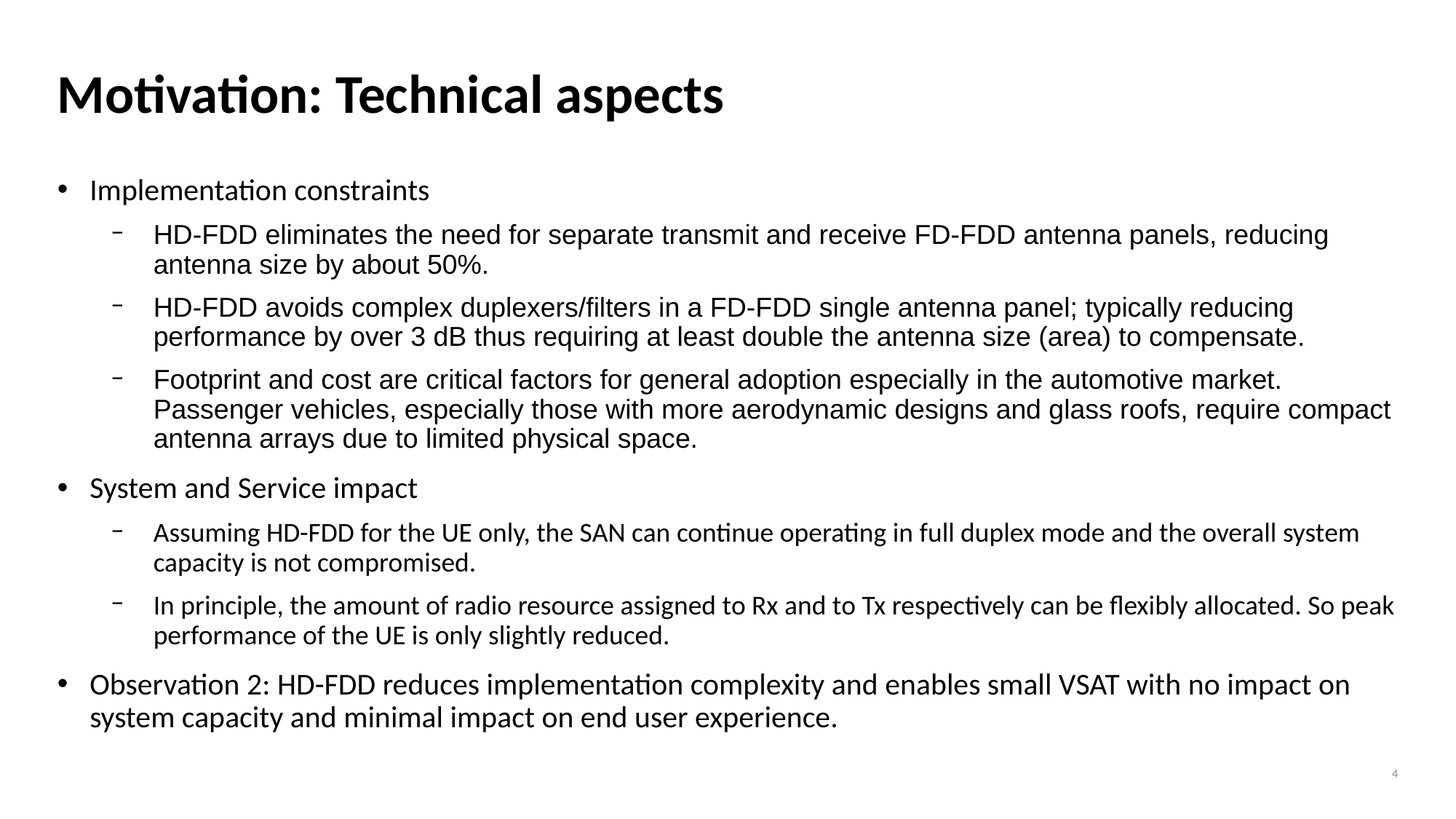

# Motivation: Technical aspects
Implementation constraints
HD-FDD eliminates the need for separate transmit and receive FD-FDD antenna panels, reducing antenna size by about 50%.
HD-FDD avoids complex duplexers/filters in a FD-FDD single antenna panel; typically reducing performance by over 3 dB thus requiring at least double the antenna size (area) to compensate.
Footprint and cost are critical factors for general adoption especially in the automotive market. Passenger vehicles, especially those with more aerodynamic designs and glass roofs, require compact antenna arrays due to limited physical space.
System and Service impact
Assuming HD-FDD for the UE only, the SAN can continue operating in full duplex mode and the overall system capacity is not compromised.
In principle, the amount of radio resource assigned to Rx and to Tx respectively can be flexibly allocated. So peak performance of the UE is only slightly reduced.
Observation 2: HD-FDD reduces implementation complexity and enables small VSAT with no impact on system capacity and minimal impact on end user experience.
4